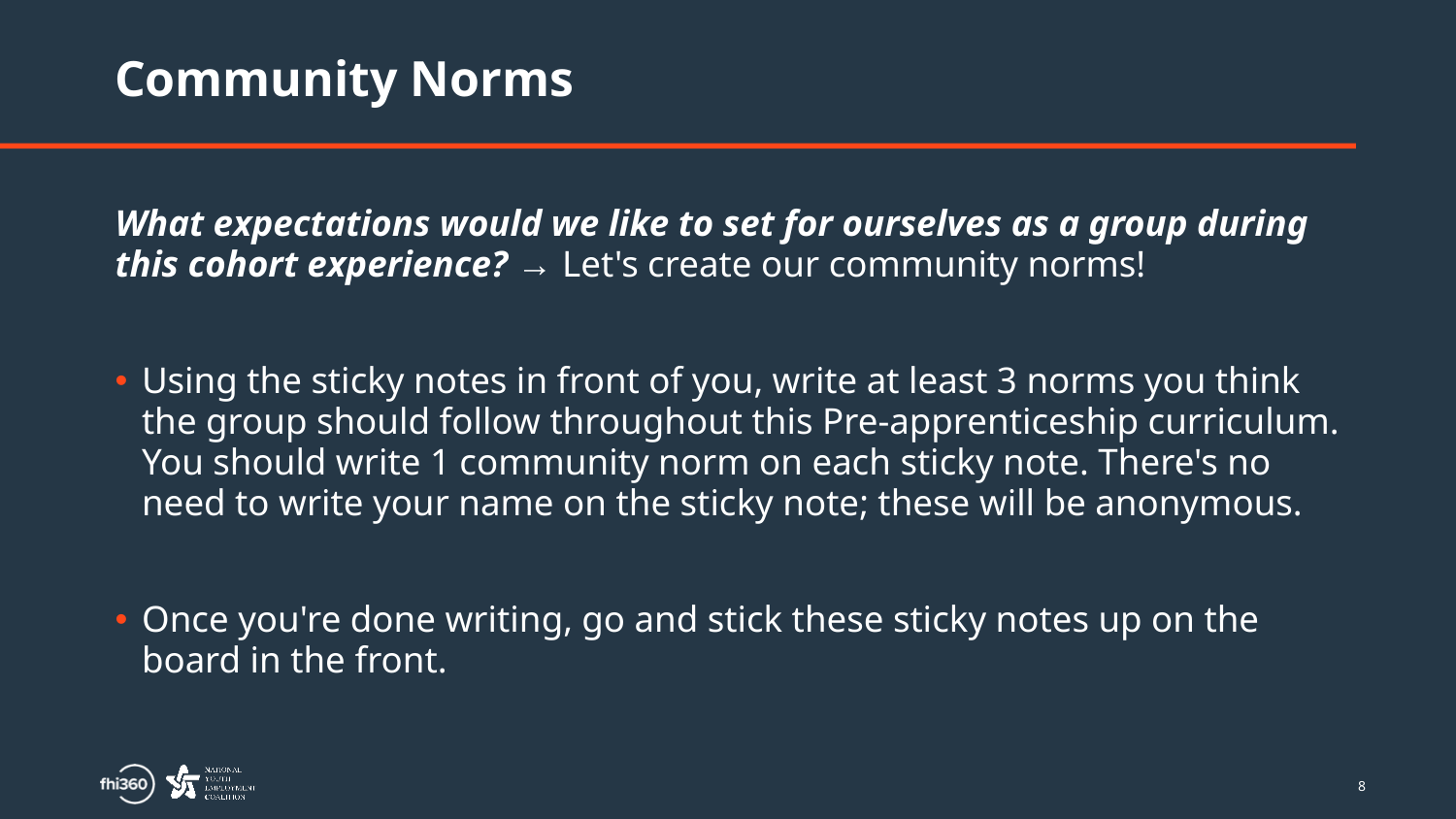

# Community Norms
What expectations would we like to set for ourselves as a group during this cohort experience? → Let's create our community norms!

Using the sticky notes in front of you, write at least 3 norms you think the group should follow throughout this Pre-apprenticeship curriculum. You should write 1 community norm on each sticky note. There's no need to write your name on the sticky note; these will be anonymous.

Once you're done writing, go and stick these sticky notes up on the board in the front.